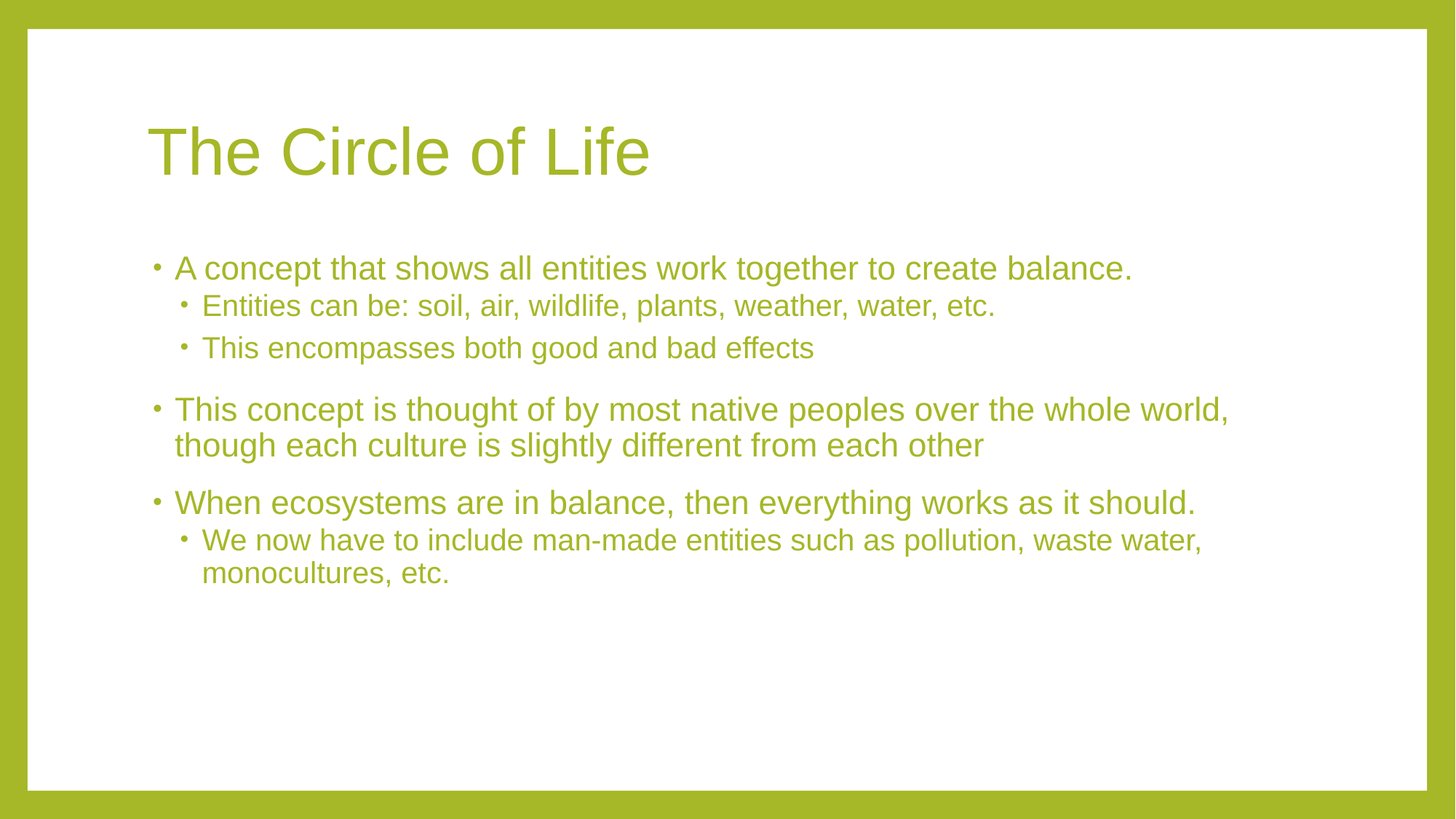

# The Circle of Life
A concept that shows all entities work together to create balance.
Entities can be: soil, air, wildlife, plants, weather, water, etc.
This encompasses both good and bad effects
This concept is thought of by most native peoples over the whole world, though each culture is slightly different from each other
When ecosystems are in balance, then everything works as it should.
We now have to include man-made entities such as pollution, waste water, monocultures, etc.